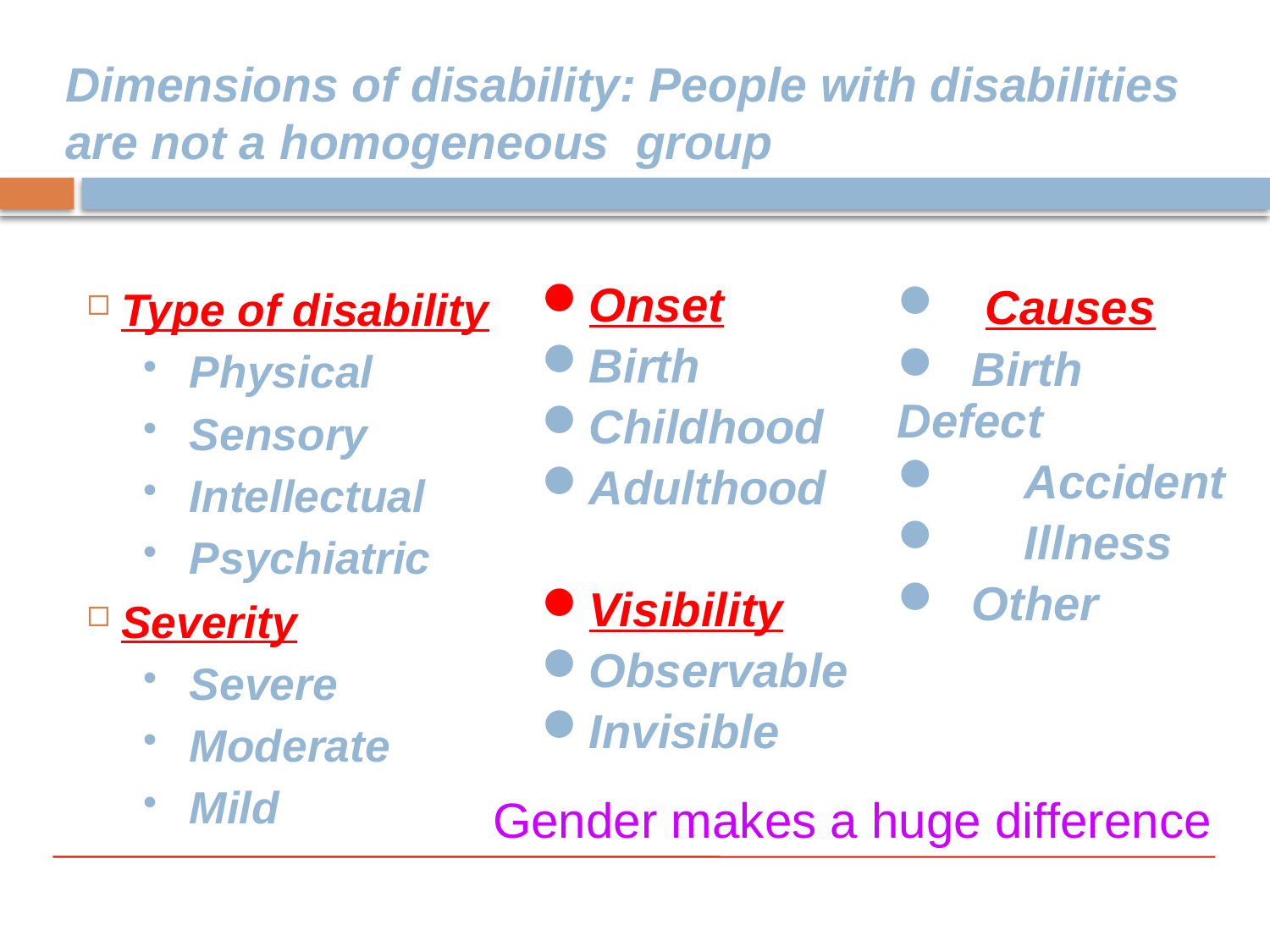

# Dimensions of disability: People with disabilities are not a homogeneous  group
Type of disability
Physical
Sensory
Intellectual
Psychiatric
Severity
Severe
Moderate
Mild
Onset
Birth
Childhood
Adulthood

Visibility
Observable
Invisible

   Causes
  Birth Defect
 	Accident
 	Illness
  Other

Gender makes a huge difference